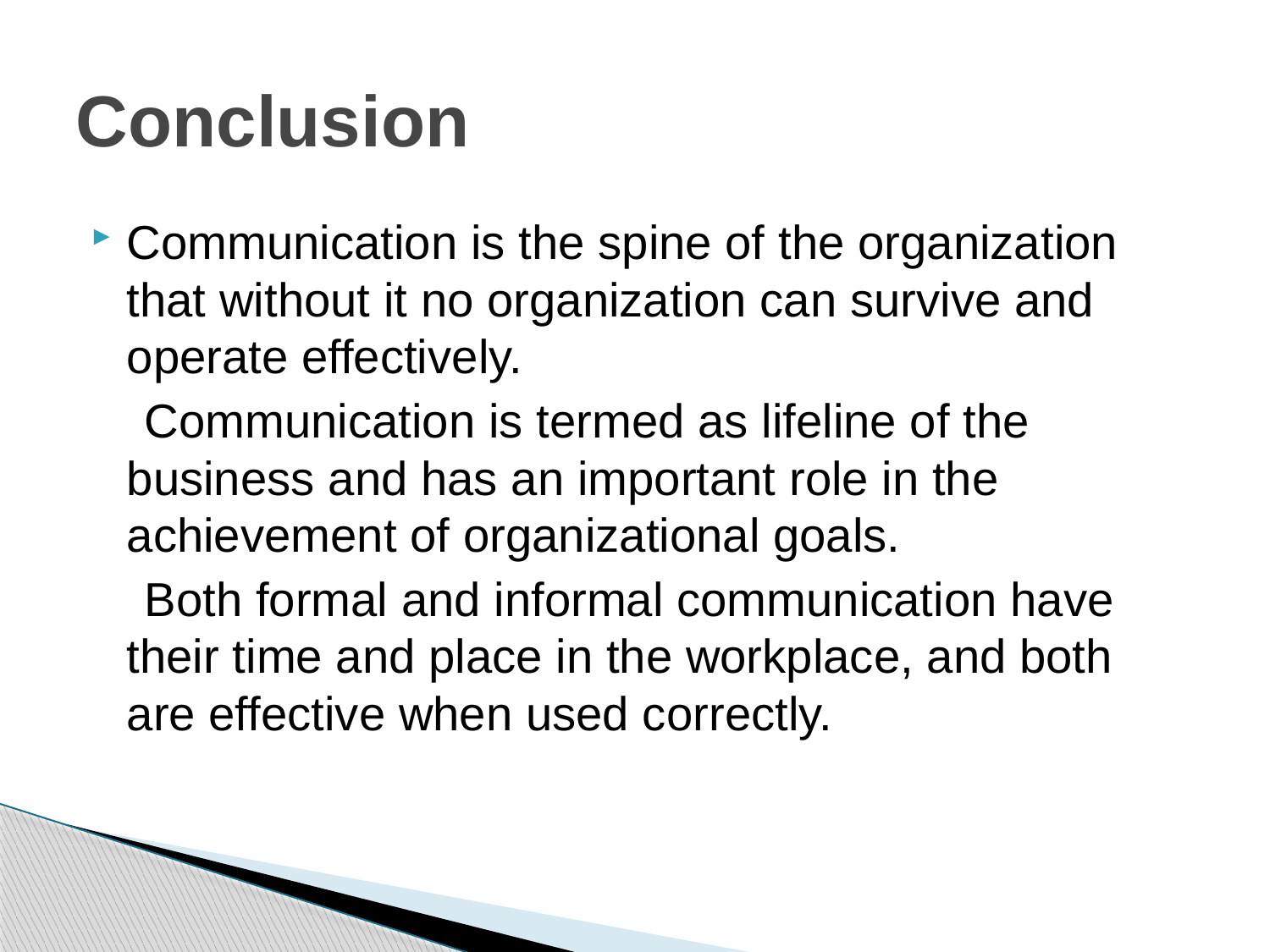

# Conclusion
Communication is the spine of the organization that without it no organization can survive and operate effectively.
    Communication is termed as lifeline of the business and has an important role in the achievement of organizational goals.
    Both formal and informal communication have their time and place in the workplace, and both are effective when used correctly.